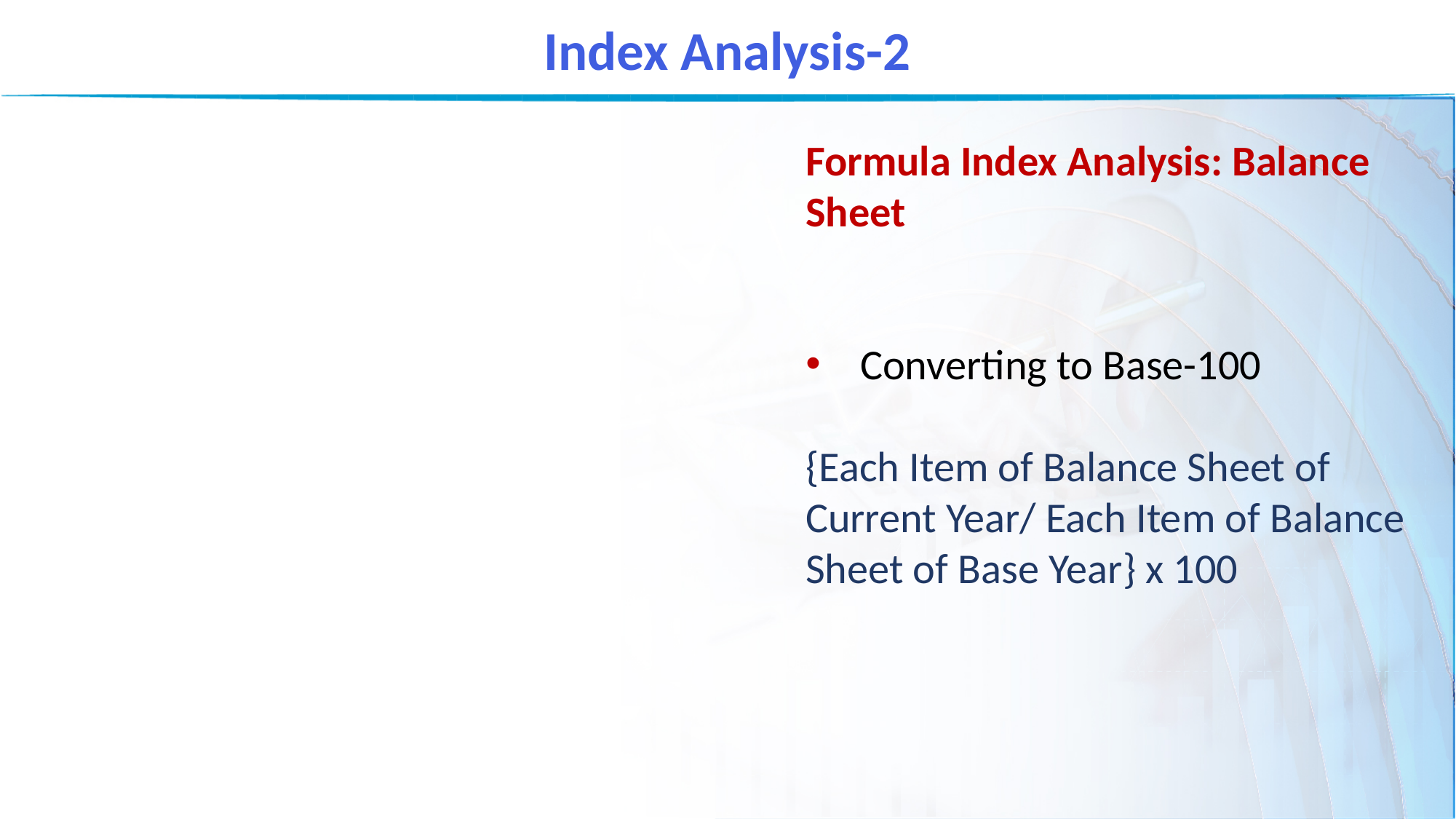

Index Analysis-2
Formula Index Analysis: Balance Sheet

Converting to Base-100

{Each Item of Balance Sheet of Current Year/ Each Item of Balance Sheet of Base Year} x 100